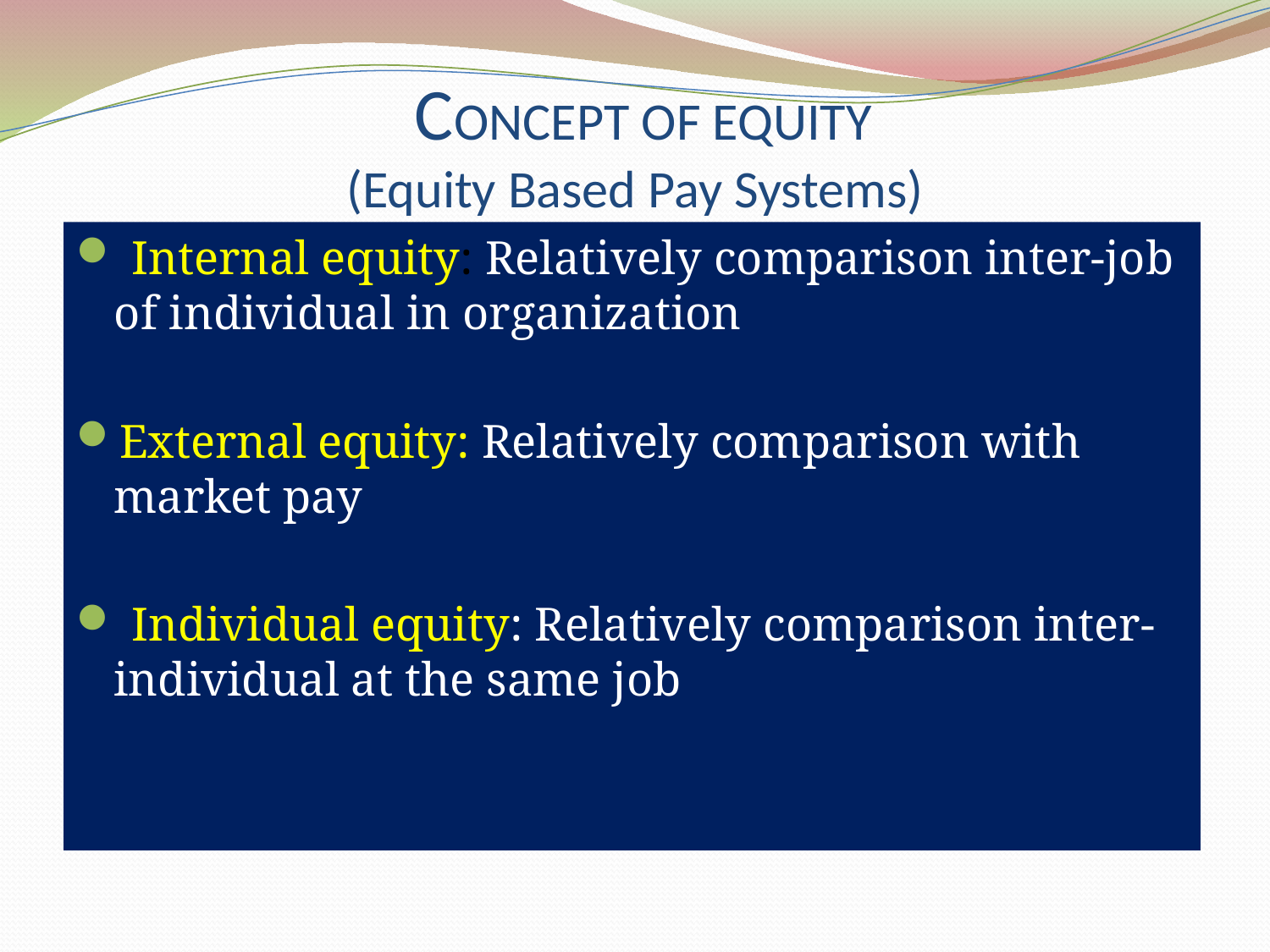

# CONCEPT OF EQUITY (Equity Based Pay Systems)
 Internal equity: Relatively comparison inter-job of individual in organization

External equity: Relatively comparison with market pay

 Individual equity: Relatively comparison inter-individual at the same job